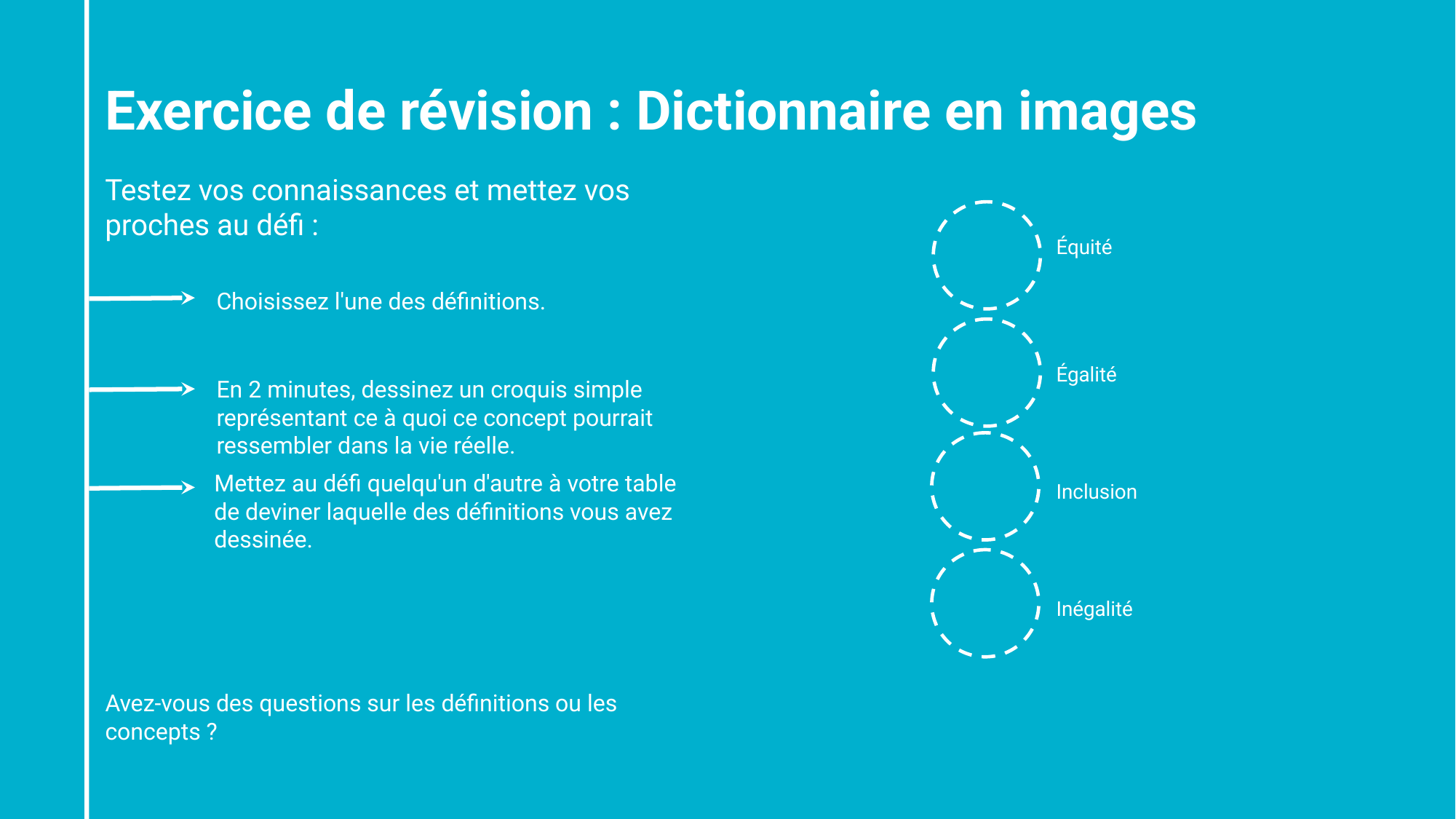

Exercice de révision : Dictionnaire en images
Testez vos connaissances et mettez vos proches au défi :

Équité
Choisissez l'une des définitions.

Égalité
En 2 minutes, dessinez un croquis simple représentant ce à quoi ce concept pourrait ressembler dans la vie réelle.

Mettez au défi quelqu'un d'autre à votre table de deviner laquelle des définitions vous avez dessinée.
Inclusion

Inégalité
Avez-vous des questions sur les définitions ou les concepts ?
55